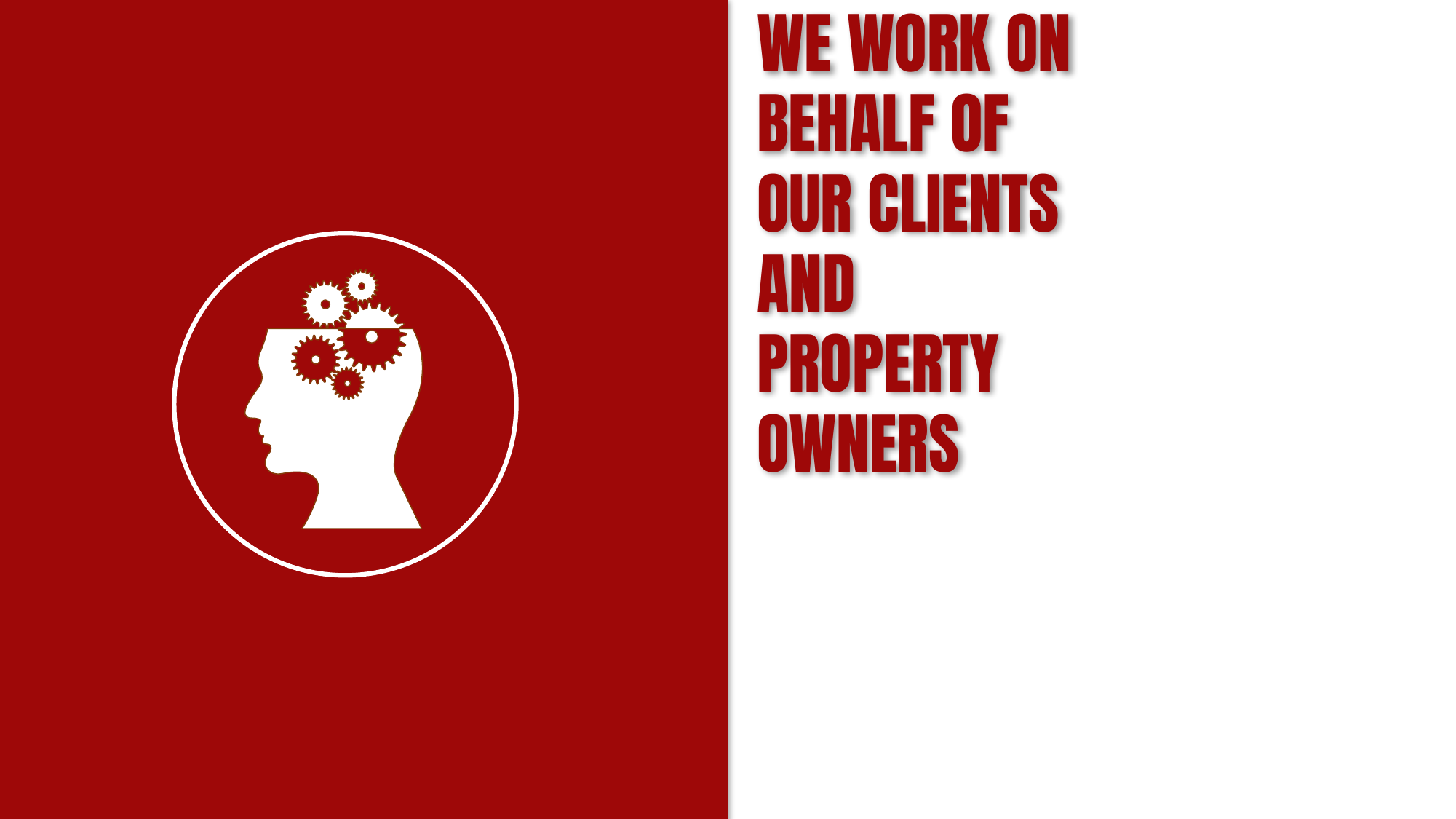

WE WORK ON BEHALF OF OUR CLIENTS AND PROPERTY OWNERS